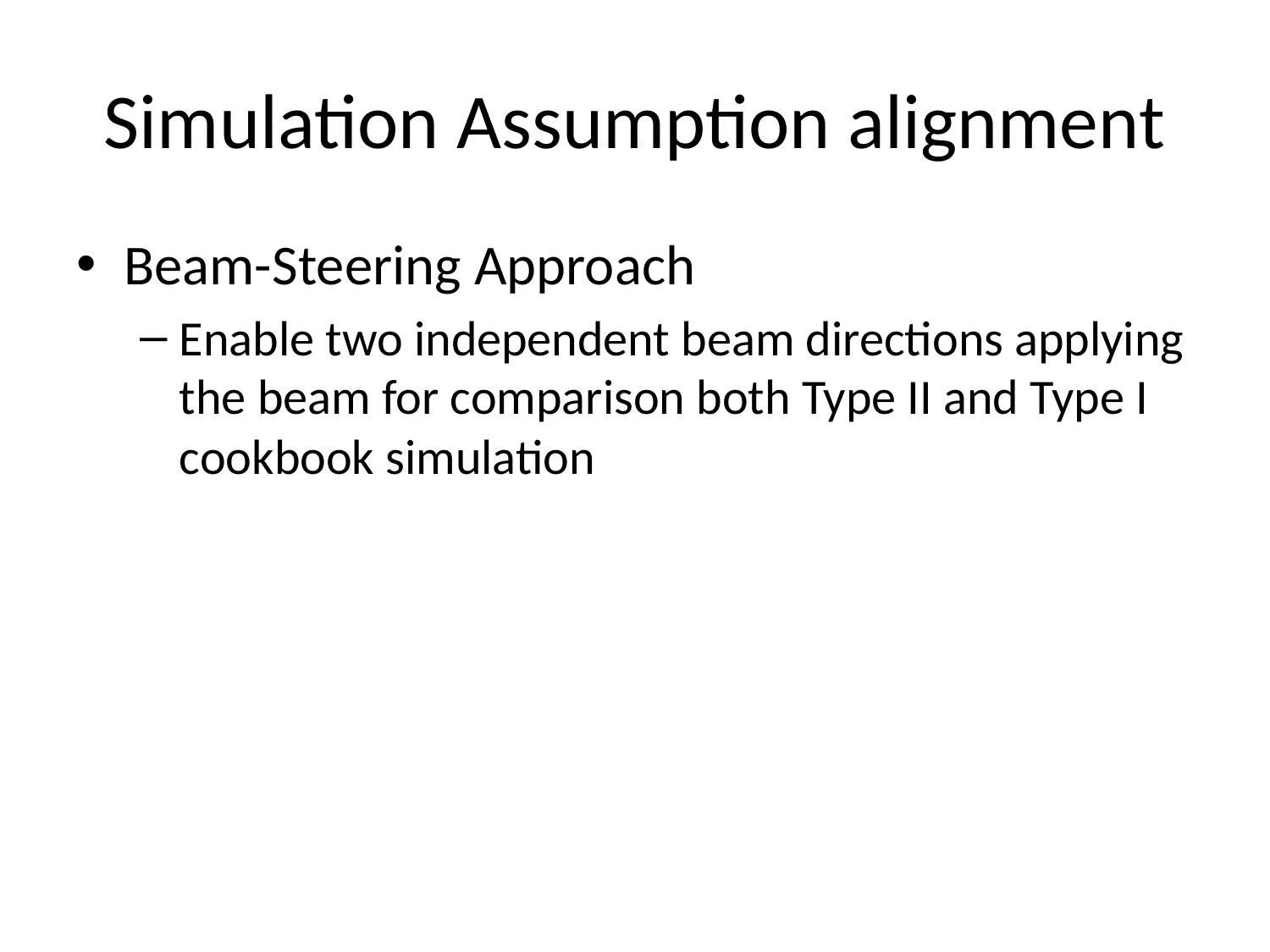

# Simulation Assumption alignment
Beam-Steering Approach
Enable two independent beam directions applying the beam for comparison both Type II and Type I cookbook simulation